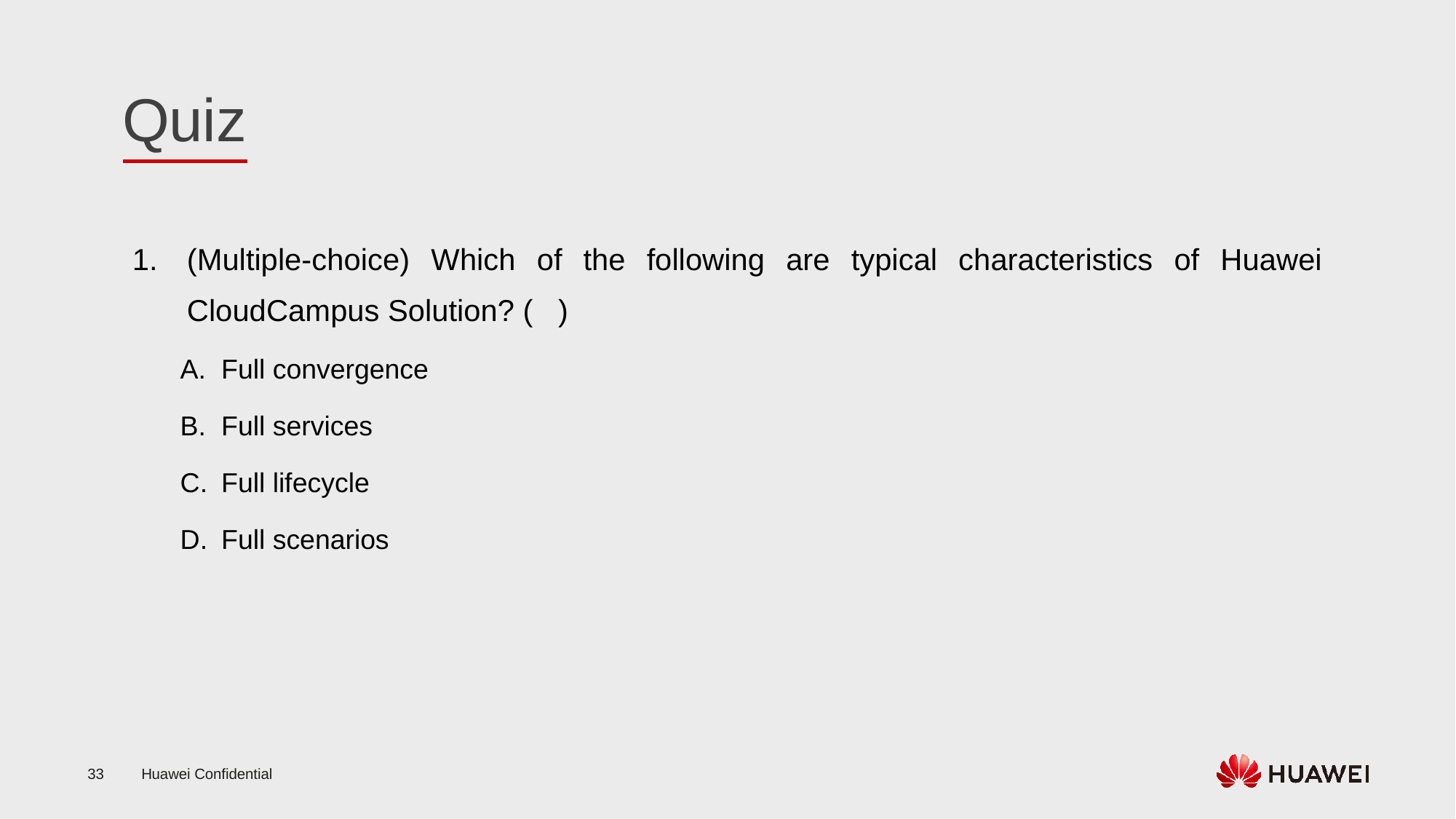

(Multiple-choice) Which of the following are typical characteristics of Huawei CloudCampus Solution? (   )
Full convergence
Full services
Full lifecycle
Full scenarios